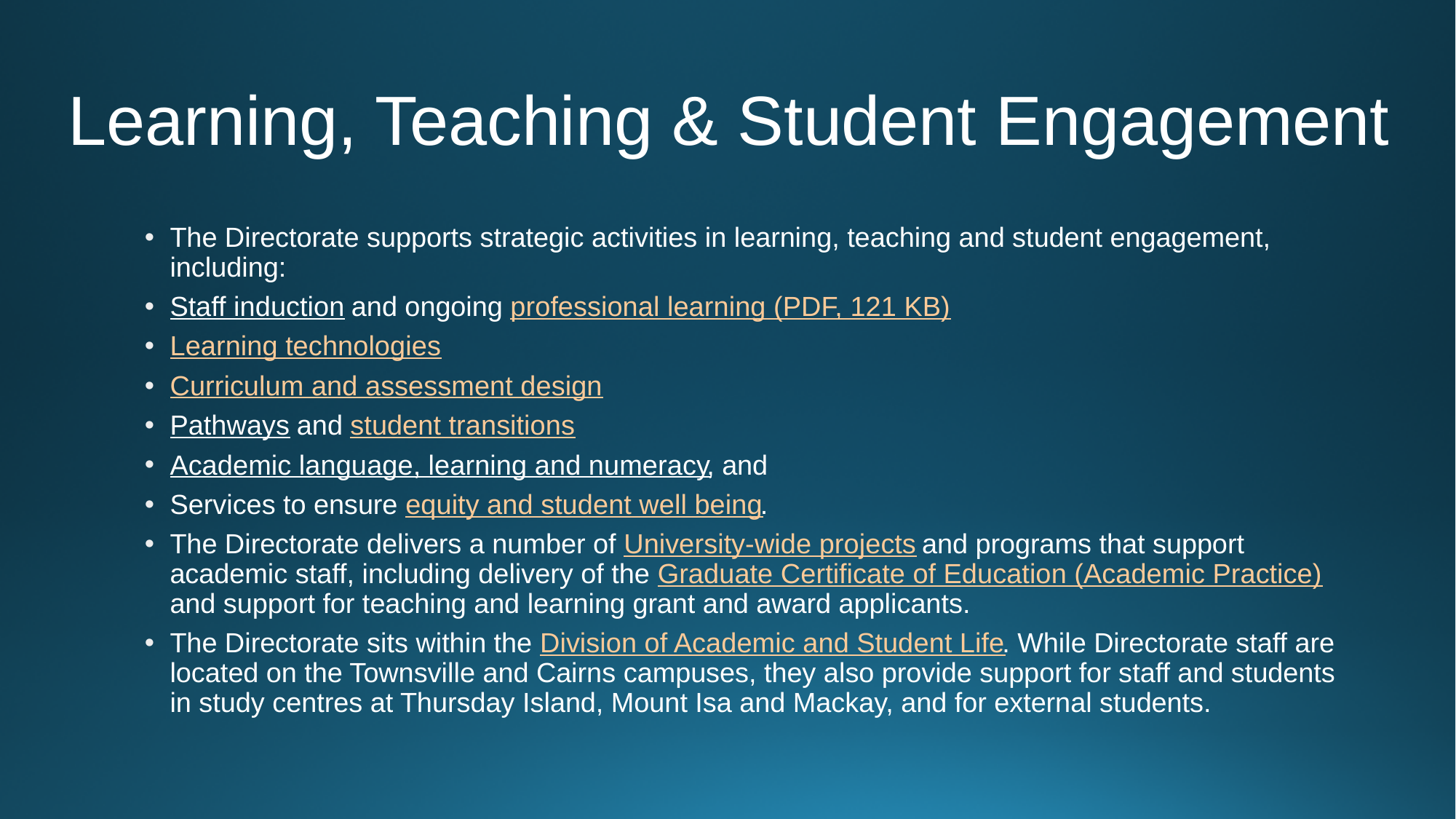

# Learning, Teaching & Student Engagement
The Directorate supports strategic activities in learning, teaching and student engagement, including:
Staff induction and ongoing professional learning (PDF, 121 KB)
Learning technologies
Curriculum and assessment design
Pathways and student transitions
Academic language, learning and numeracy, and
Services to ensure equity and student well being.
The Directorate delivers a number of University-wide projects and programs that support academic staff, including delivery of the Graduate Certificate of Education (Academic Practice) and support for teaching and learning grant and award applicants.
The Directorate sits within the Division of Academic and Student Life. While Directorate staff are located on the Townsville and Cairns campuses, they also provide support for staff and students in study centres at Thursday Island, Mount Isa and Mackay, and for external students.